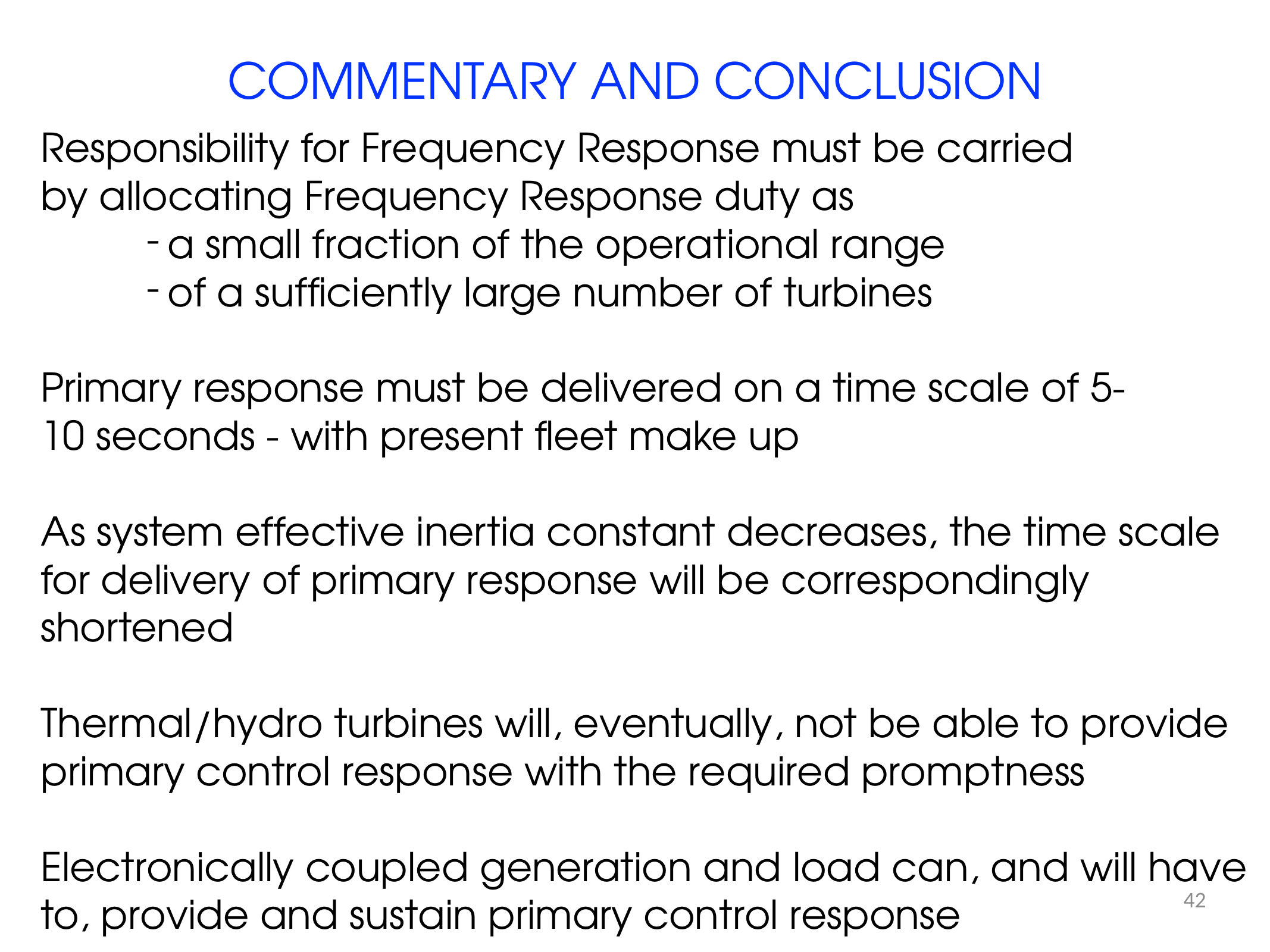

COMMENTARY AND CONCLUSION
Responsibility for Frequency Response must be carried by allocating Frequency Response duty as
a small fraction of the operational range
of a sufficiently large number of turbines

Primary response must be delivered on a time scale of 5-10 seconds - with present fleet make up

As system effective inertia constant decreases, the time scale for delivery of primary response will be correspondingly shortened

Thermal/hydro turbines will, eventually, not be able to provide primary control response with the required promptness

Electronically coupled generation and load can, and will have to, provide and sustain primary control response
42